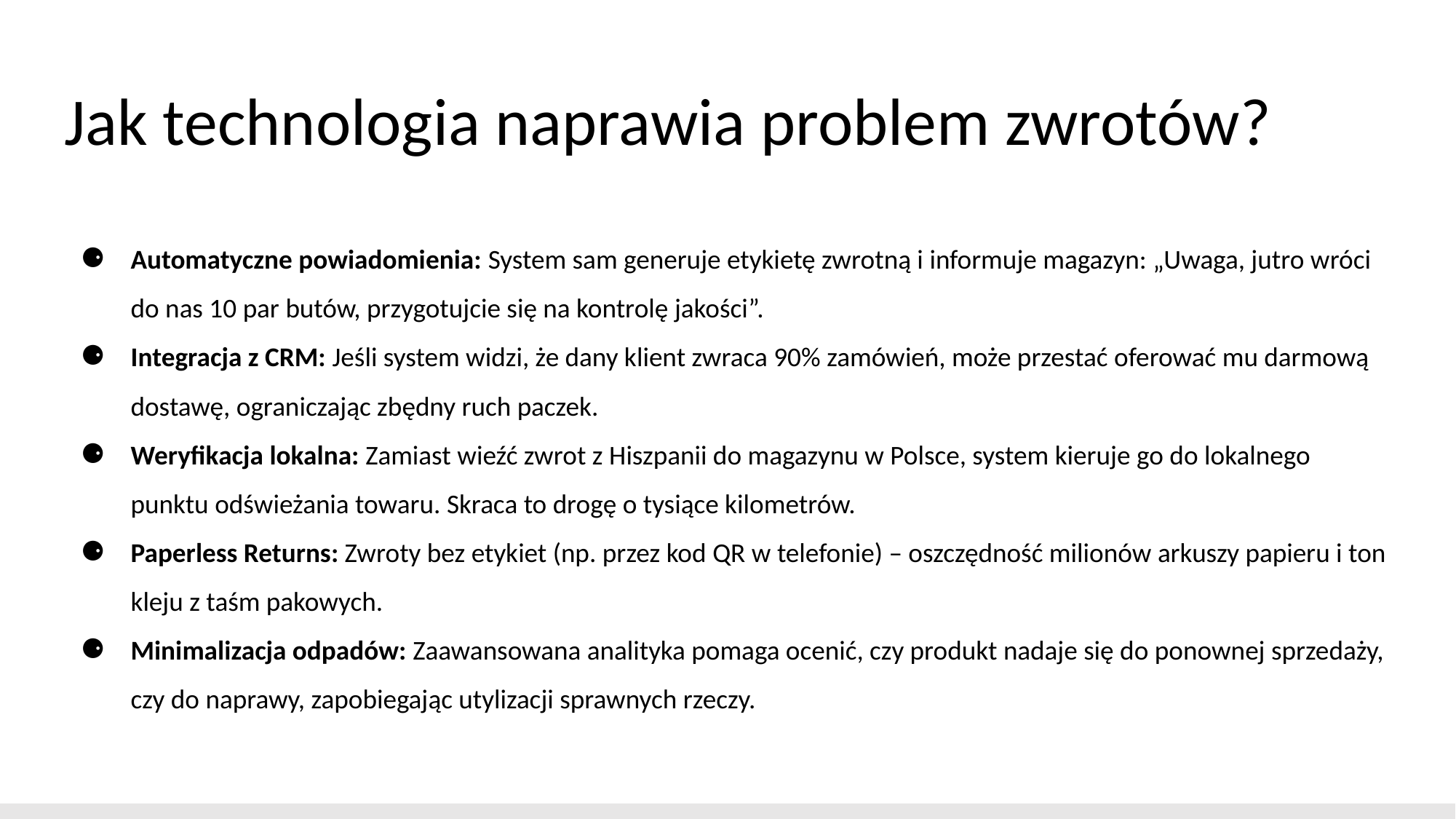

# Jak technologia naprawia problem zwrotów?
Automatyczne powiadomienia: System sam generuje etykietę zwrotną i informuje magazyn: „Uwaga, jutro wróci do nas 10 par butów, przygotujcie się na kontrolę jakości”.
Integracja z CRM: Jeśli system widzi, że dany klient zwraca 90% zamówień, może przestać oferować mu darmową dostawę, ograniczając zbędny ruch paczek.
Weryfikacja lokalna: Zamiast wieźć zwrot z Hiszpanii do magazynu w Polsce, system kieruje go do lokalnego punktu odświeżania towaru. Skraca to drogę o tysiące kilometrów.
Paperless Returns: Zwroty bez etykiet (np. przez kod QR w telefonie) – oszczędność milionów arkuszy papieru i ton kleju z taśm pakowych.
Minimalizacja odpadów: Zaawansowana analityka pomaga ocenić, czy produkt nadaje się do ponownej sprzedaży, czy do naprawy, zapobiegając utylizacji sprawnych rzeczy.